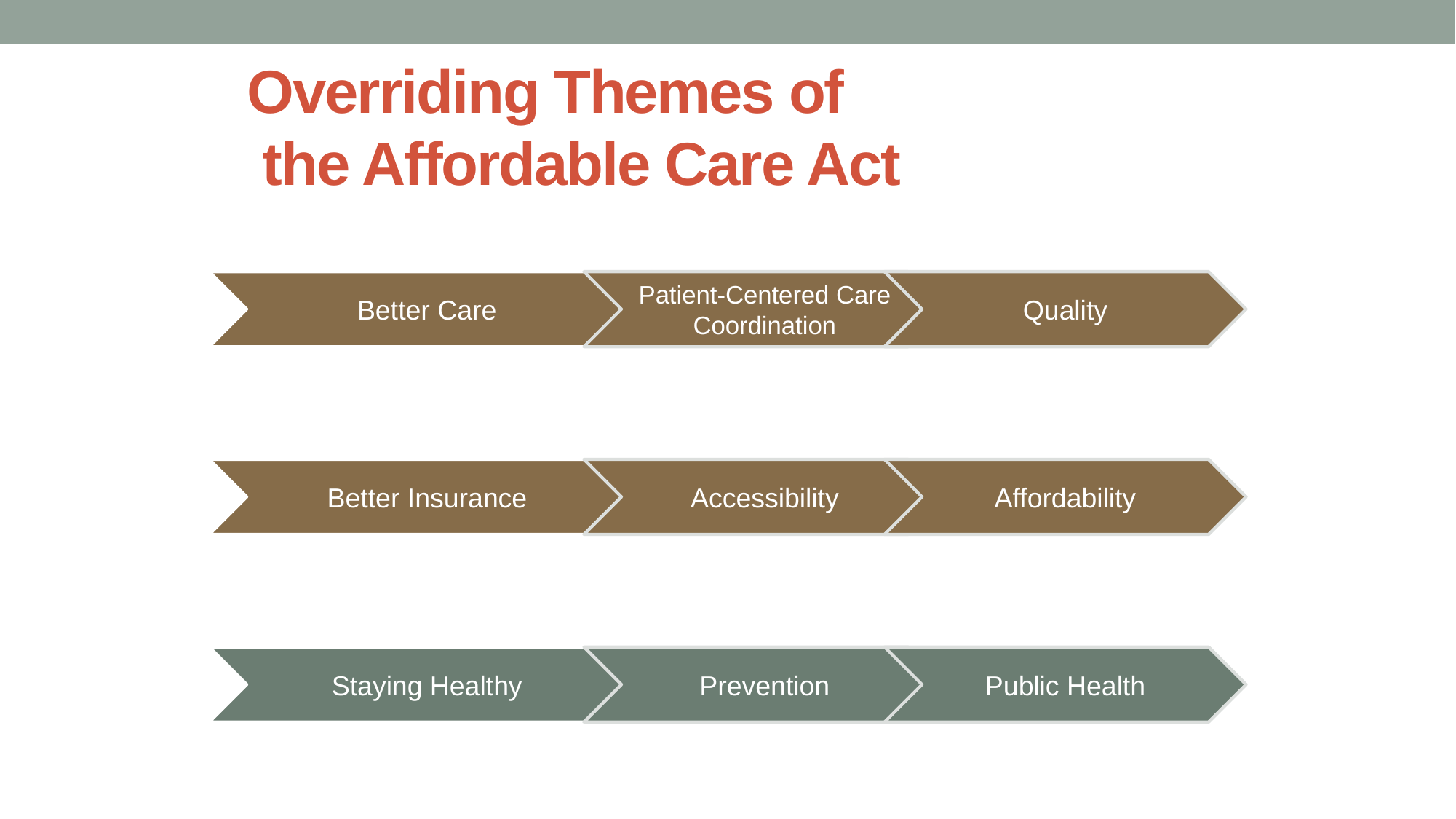

# Overriding Themes of the Affordable Care Act
Better Care
Patient-Centered Care Coordination
Quality
Better Insurance
Accessibility
Affordability
Staying Healthy
Prevention
Public Health